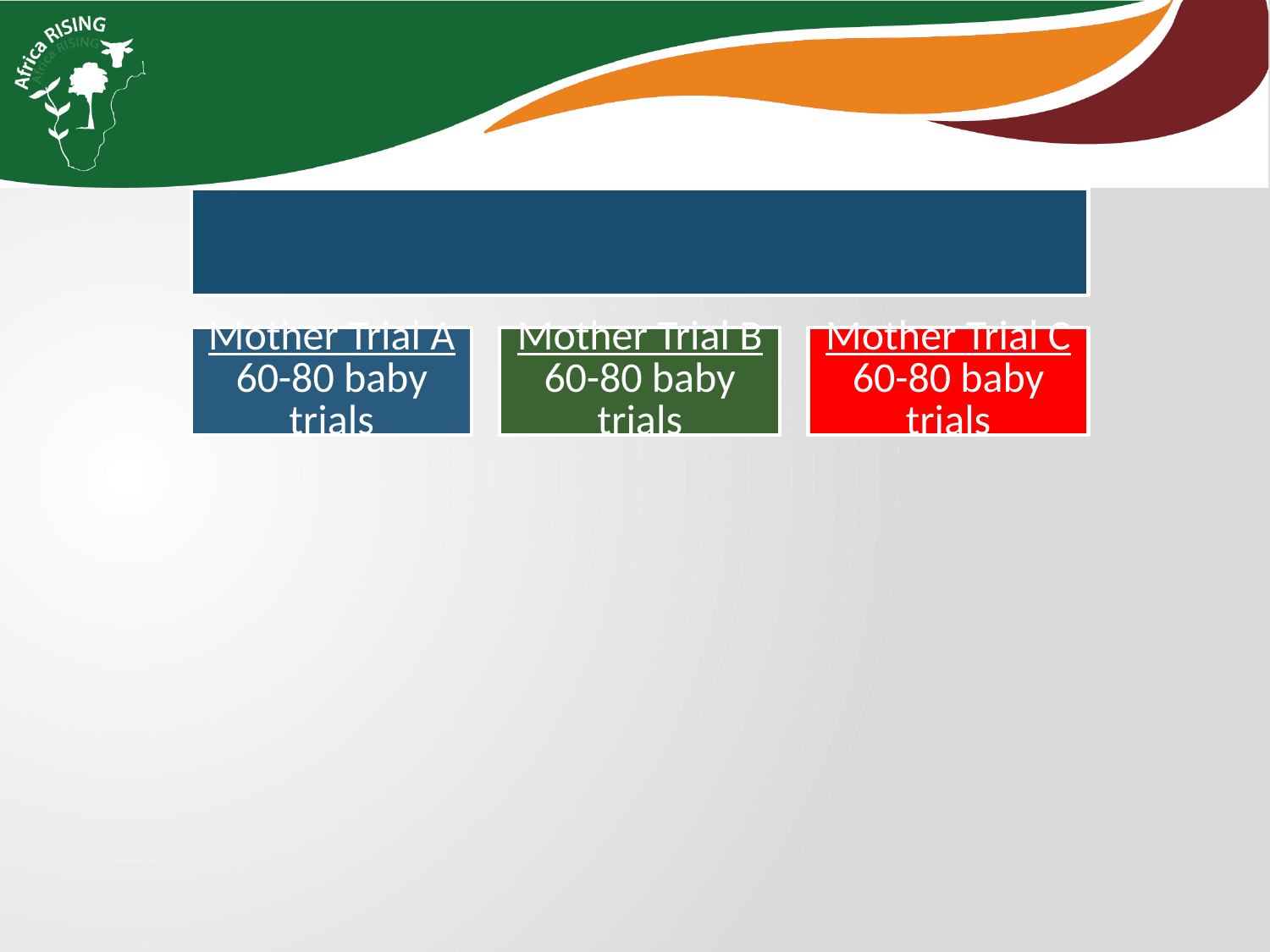

Mother Trial A
60-80 baby trials
Mother Trial B
60-80 baby trials
Mother Trial C
60-80 baby trials